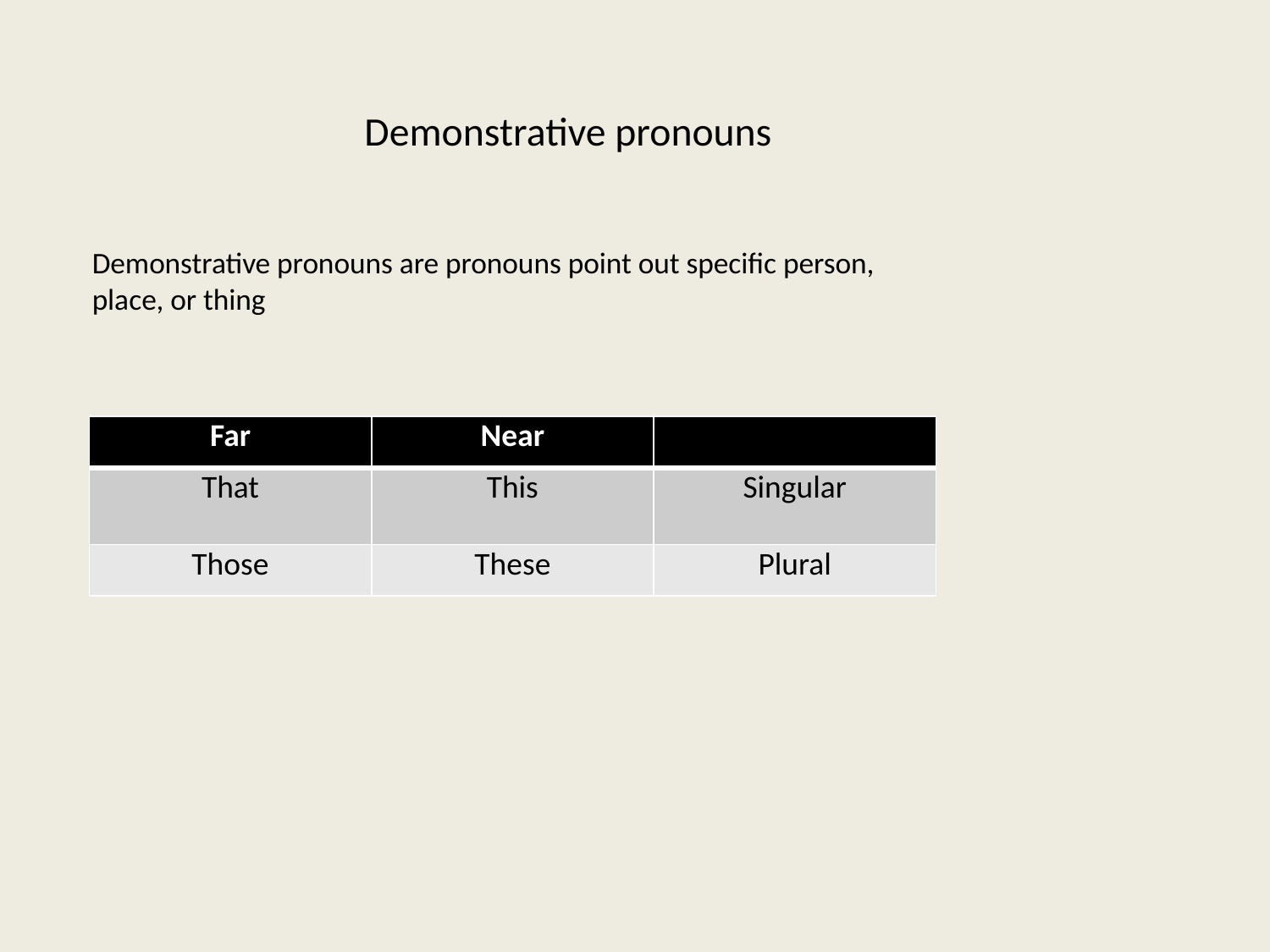

# Demonstrative pronouns
Demonstrative pronouns are pronouns point out specific person, place, or thing
| Far | Near |  |
| --- | --- | --- |
| That | This | Singular |
| Those | These | Plural |